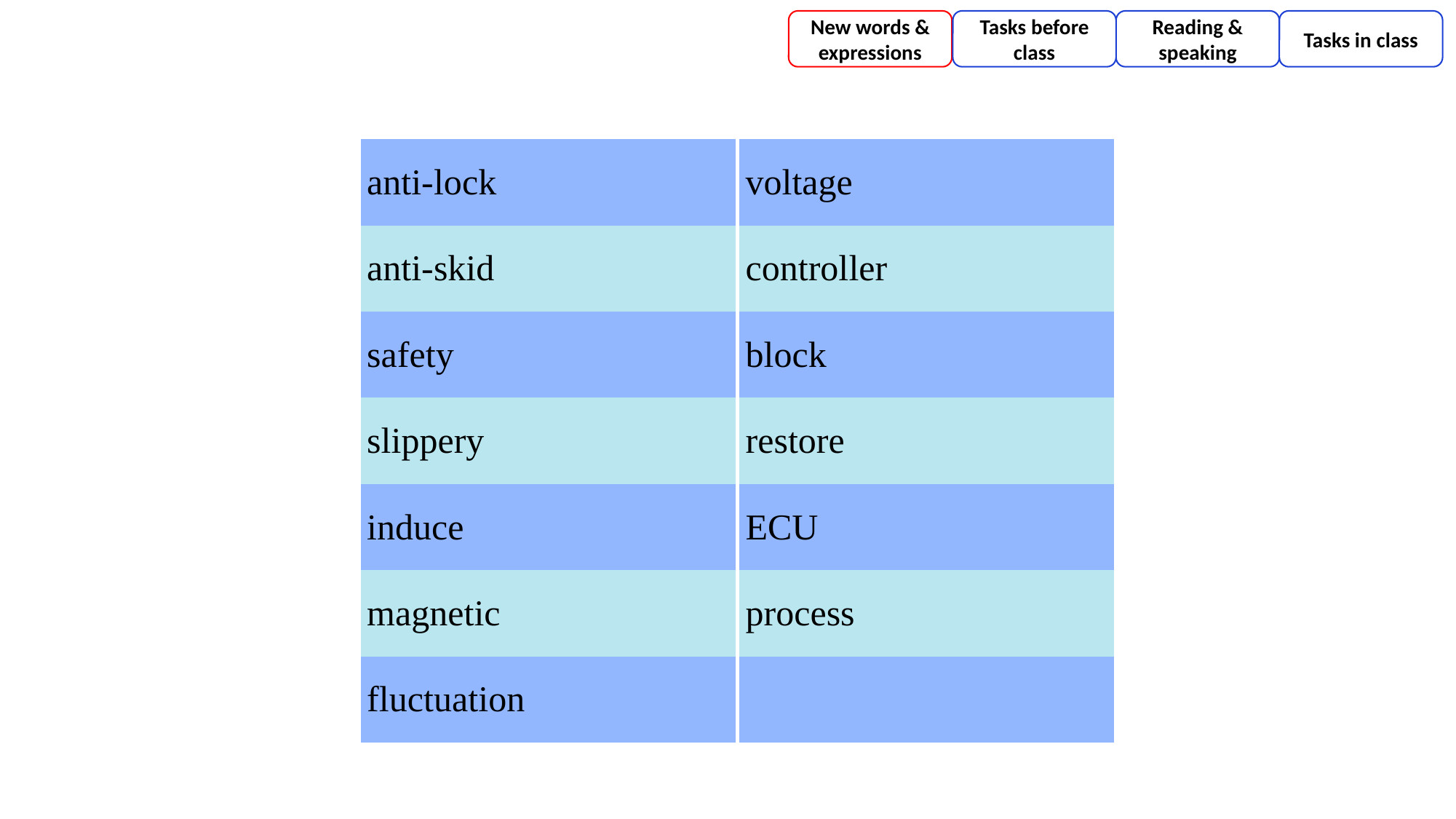

New words & expressions
Tasks before class
Reading & speaking
Tasks in class
| anti-lock | voltage |
| --- | --- |
| anti-skid | controller |
| safety | block |
| slippery | restore |
| induce | ECU |
| magnetic | process |
| fluctuation |  |